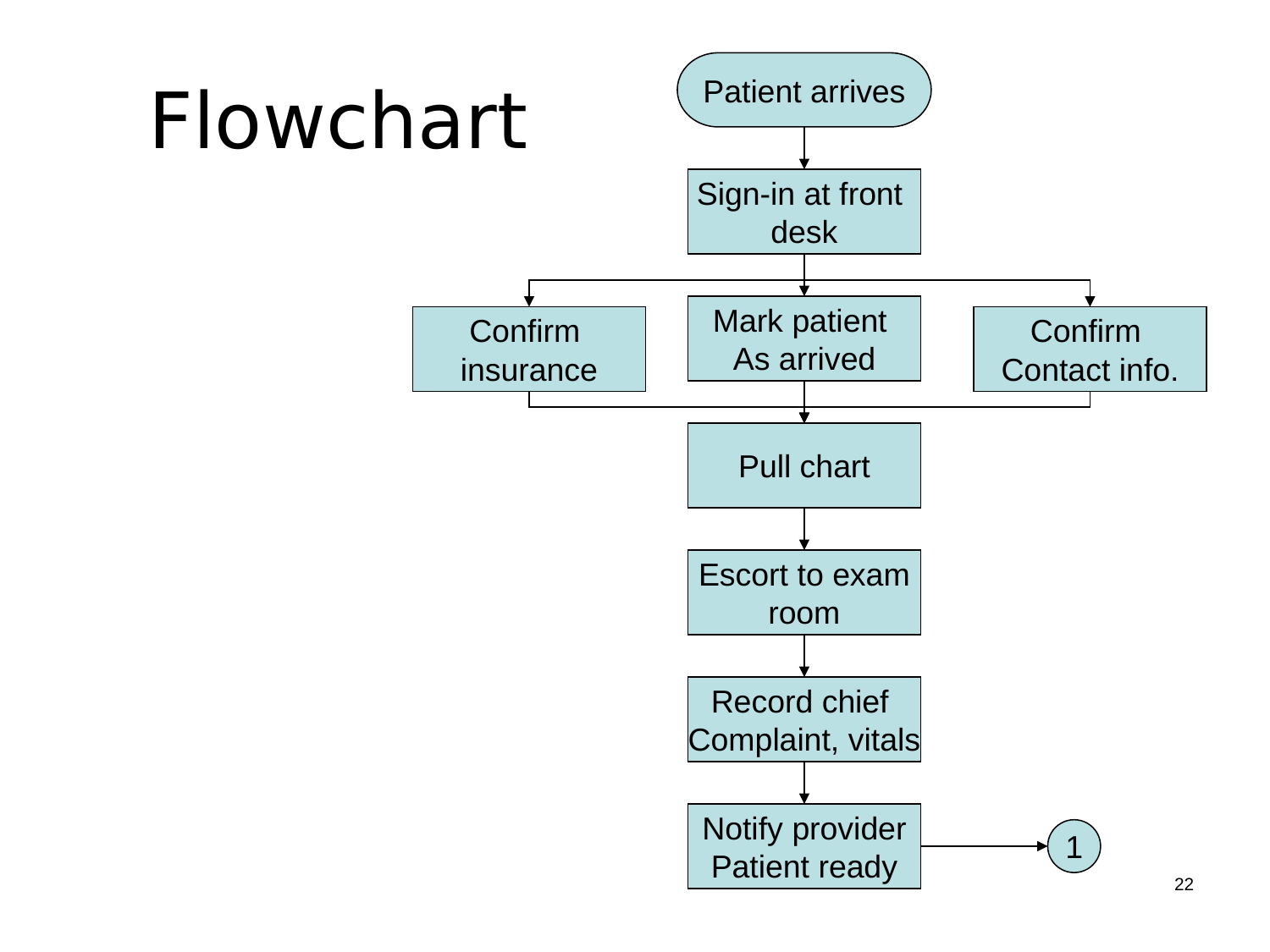

# Flowchart
Patient arrives
Sign-in at front
desk
Mark patient
As arrived
Confirm
insurance
Confirm
Contact info.
Pull chart
Escort to exam
room
Record chief
Complaint, vitals
Notify provider
Patient ready
1
22